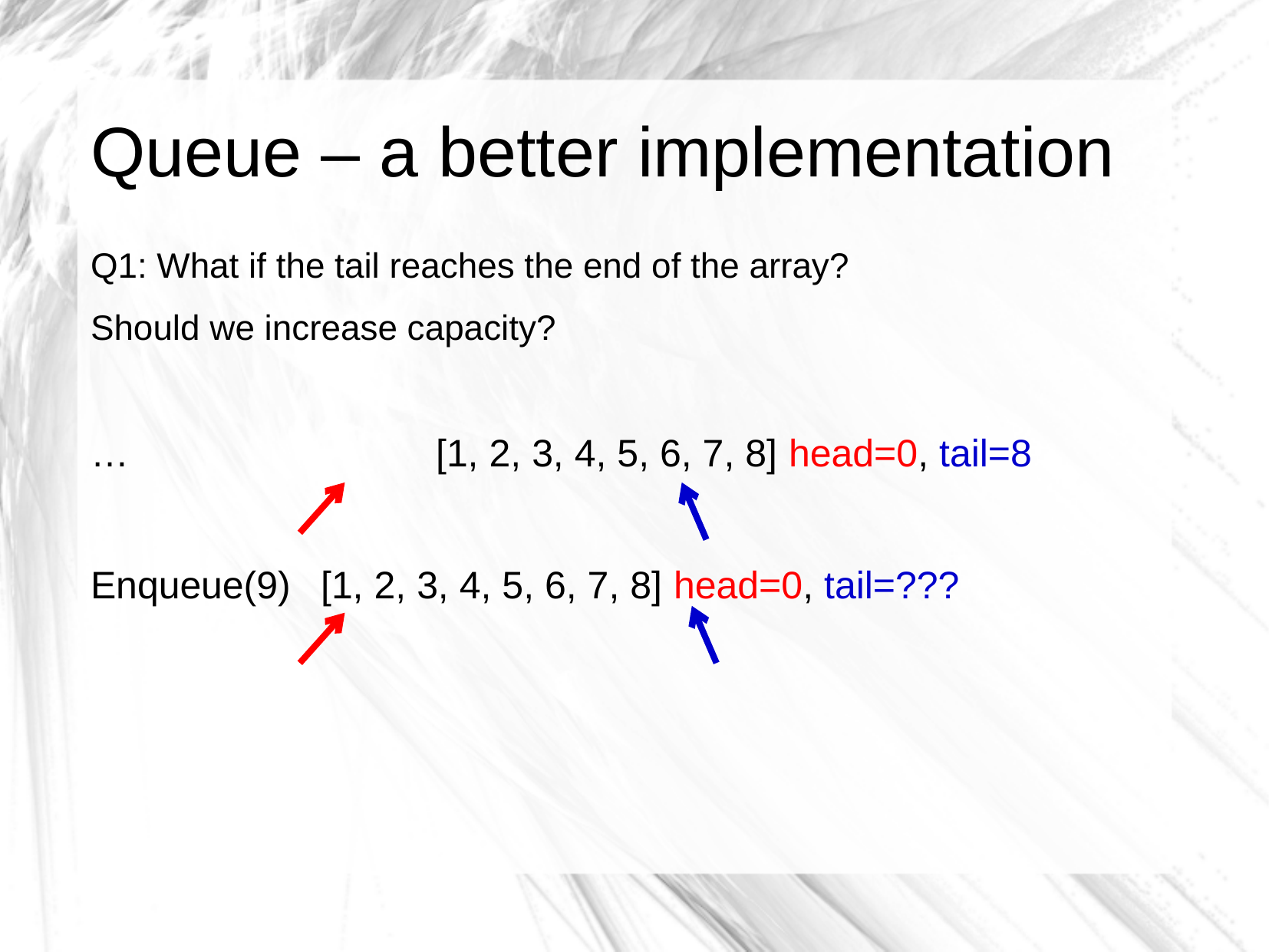

# Queue – a better implementation
Q1: What if the tail reaches the end of the array?
Should we increase capacity?

…		      	[1, 2, 3, 4, 5, 6, 7, 8] head=0, tail=8

Enqueue(9) 	[1, 2, 3, 4, 5, 6, 7, 8] head=0, tail=???